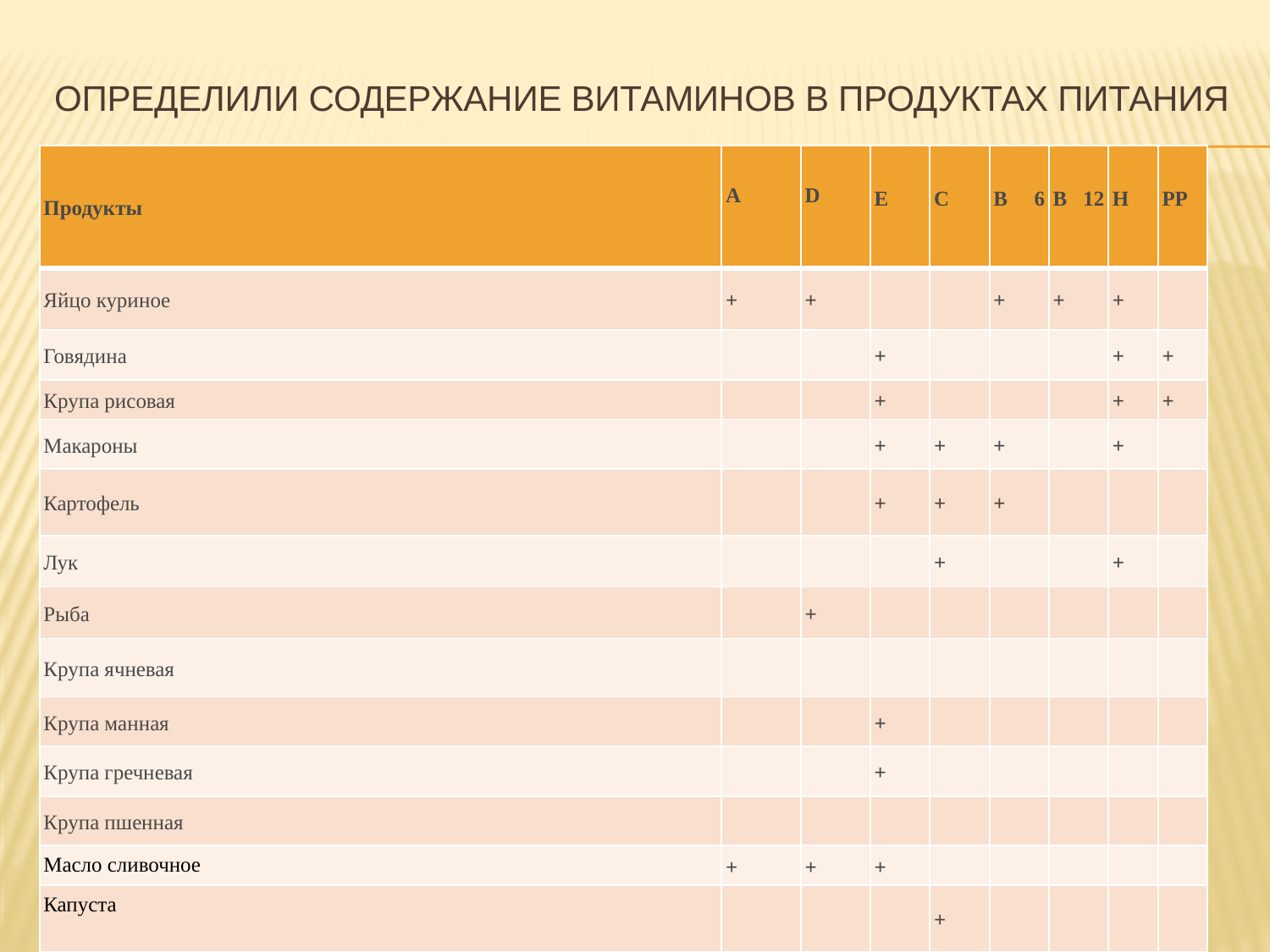

# Определили Содержание витаминов в продуктах питания
| Продукты | А | D | E | С | В 6 | В 12 | Н | РР |
| --- | --- | --- | --- | --- | --- | --- | --- | --- |
| Яйцо куриное | + | + |  |  | + | + | + |  |
| Говядина |  |  | + |  |  |  | + | + |
| Крупа рисовая |  |  | + |  |  |  | + | + |
| Макароны |  |  | + | + | + |  | + |  |
| Картофель |  |  | + | + | + |  |  |  |
| Лук |  |  |  | + |  |  | + |  |
| Рыба |  | + |  |  |  |  |  |  |
| Крупа ячневая |  |  |  |  |  |  |  |  |
| Крупа манная |  |  | + |  |  |  |  |  |
| Крупа гречневая |  |  | + |  |  |  |  |  |
| Крупа пшенная |  |  |  |  |  |  |  |  |
| Масло сливочное | + | + | + |  |  |  |  |  |
| Капуста |  |  |  | + |  |  |  |  |